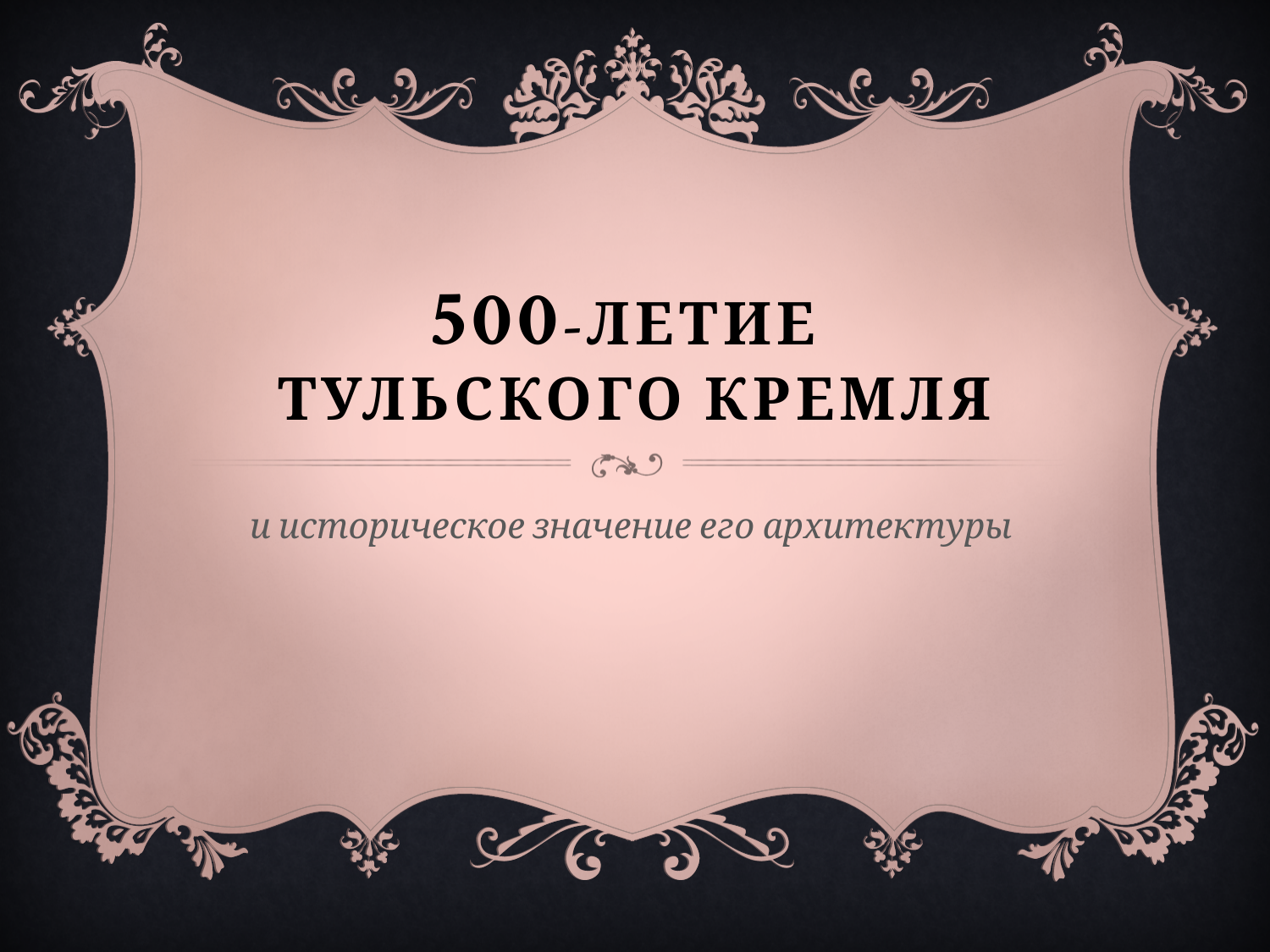

# 500-летие тульского кремля
и историческое значение его архитектуры